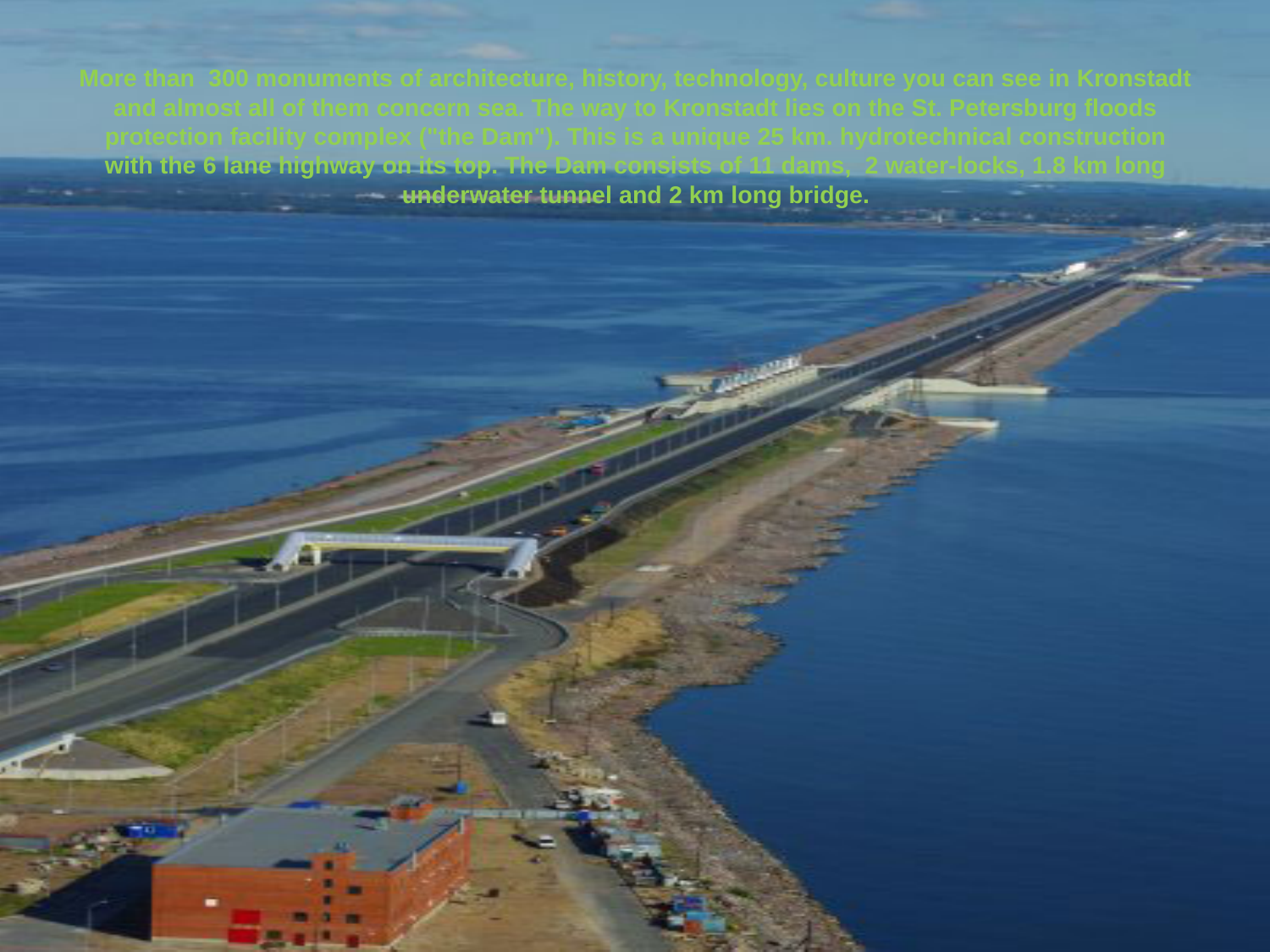

# More than  300 monuments of architecture, history, technology, culture you can see in Kronstadt and almost all of them concern sea. The way to Kronstadt lies on the St. Petersburg floods protection facility complex ("the Dam"). This is a unique 25 km. hydrotechnical construction with the 6 lane highway on its top. The Dam consists of 11 dams,  2 water-locks, 1.8 km long underwater tunnel and 2 km long bridge.